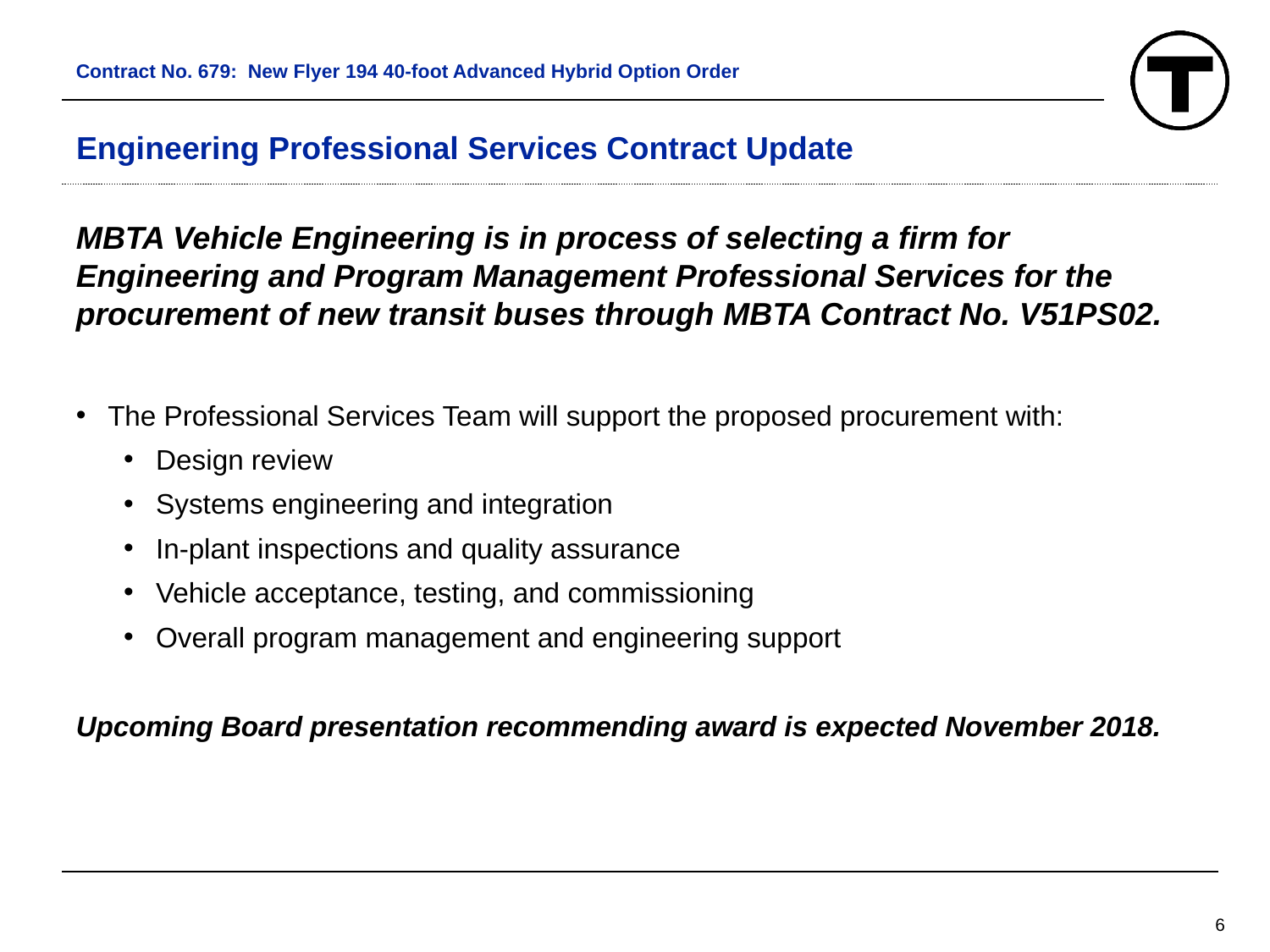

Contract No. 679:  New Flyer 194 40-foot Advanced Hybrid Option Order
# Engineering Professional Services Contract Update
MBTA Vehicle Engineering is in process of selecting a firm for Engineering and Program Management Professional Services for the procurement of new transit buses through MBTA Contract No. V51PS02.

The Professional Services Team will support the proposed procurement with:
Design review
Systems engineering and integration
In-plant inspections and quality assurance
Vehicle acceptance, testing, and commissioning
Overall program management and engineering support

Upcoming Board presentation recommending award is expected November 2018.